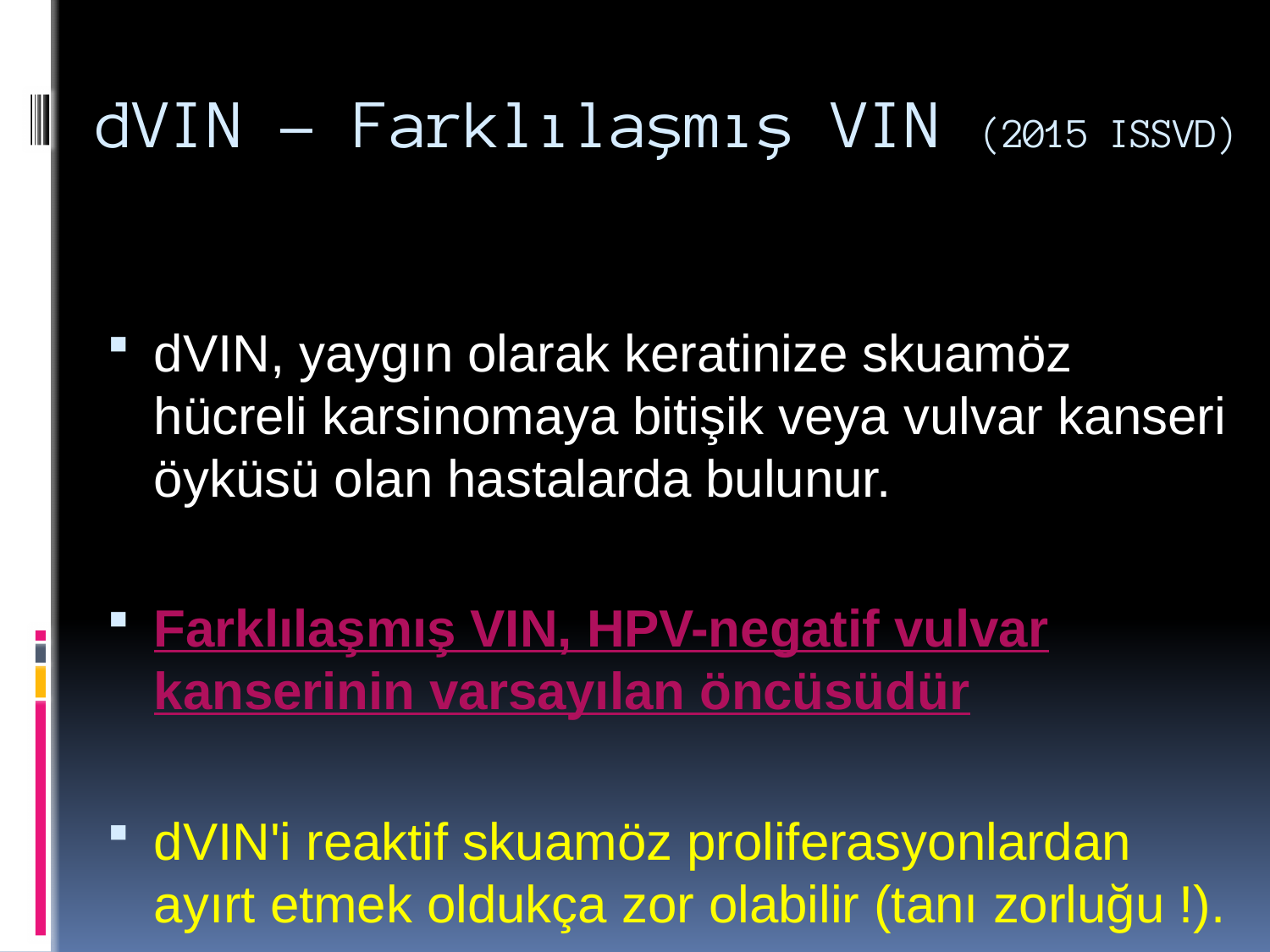

# dVIN - Farklılaşmış VIN (2015 ISSVD)
dVIN, yaygın olarak keratinize skuamöz hücreli karsinomaya bitişik veya vulvar kanseri öyküsü olan hastalarda bulunur.

Farklılaşmış VIN, HPV-negatif vulvar kanserinin varsayılan öncüsüdür

dVIN'i reaktif skuamöz proliferasyonlardan ayırt etmek oldukça zor olabilir (tanı zorluğu !).